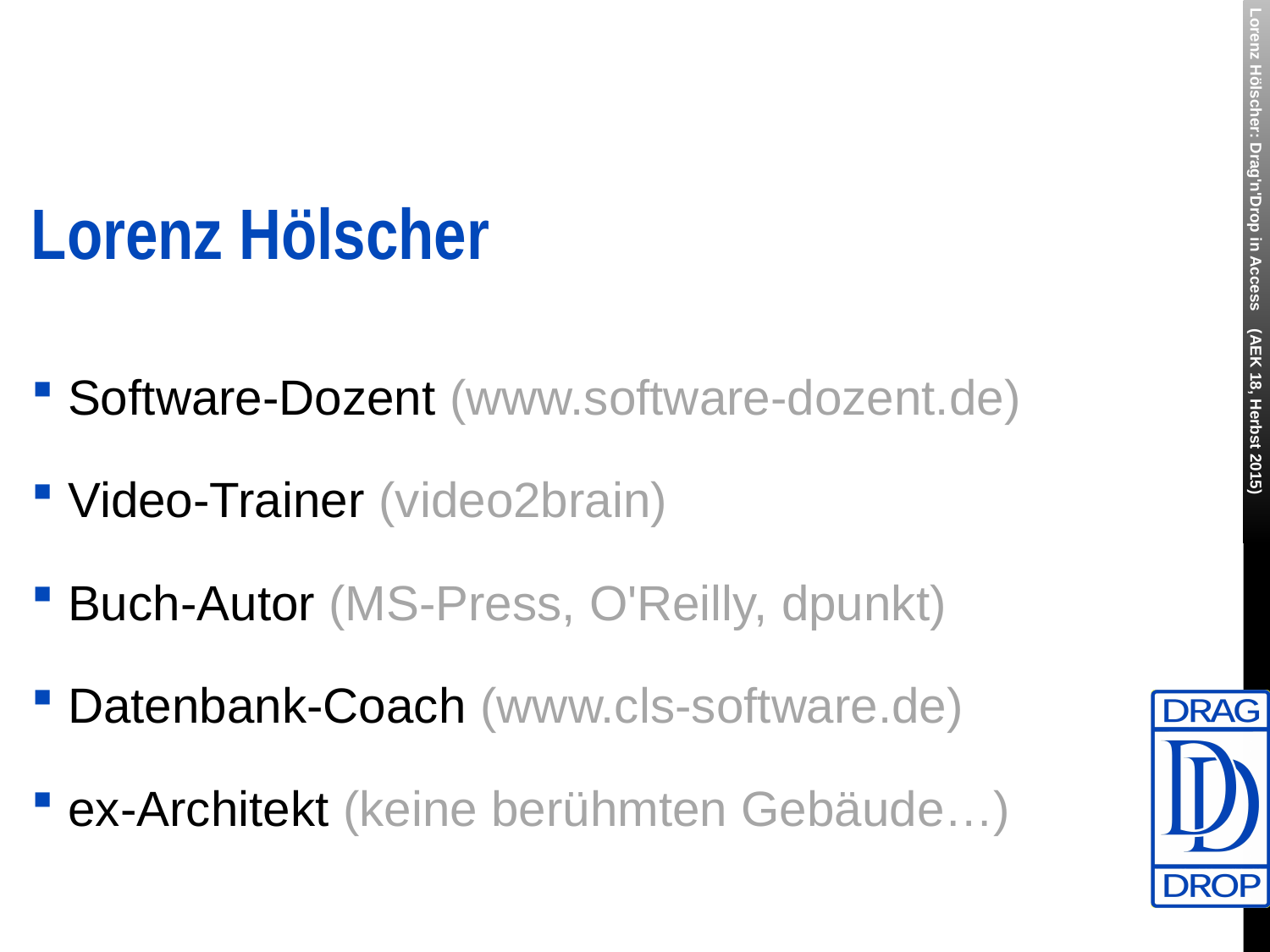

# Lorenz Hölscher
Software-Dozent (www.software-dozent.de)
Video-Trainer (video2brain)
Buch-Autor (MS-Press, O'Reilly, dpunkt)
Datenbank-Coach (www.cls-software.de)
ex-Architekt (keine berühmten Gebäude…)